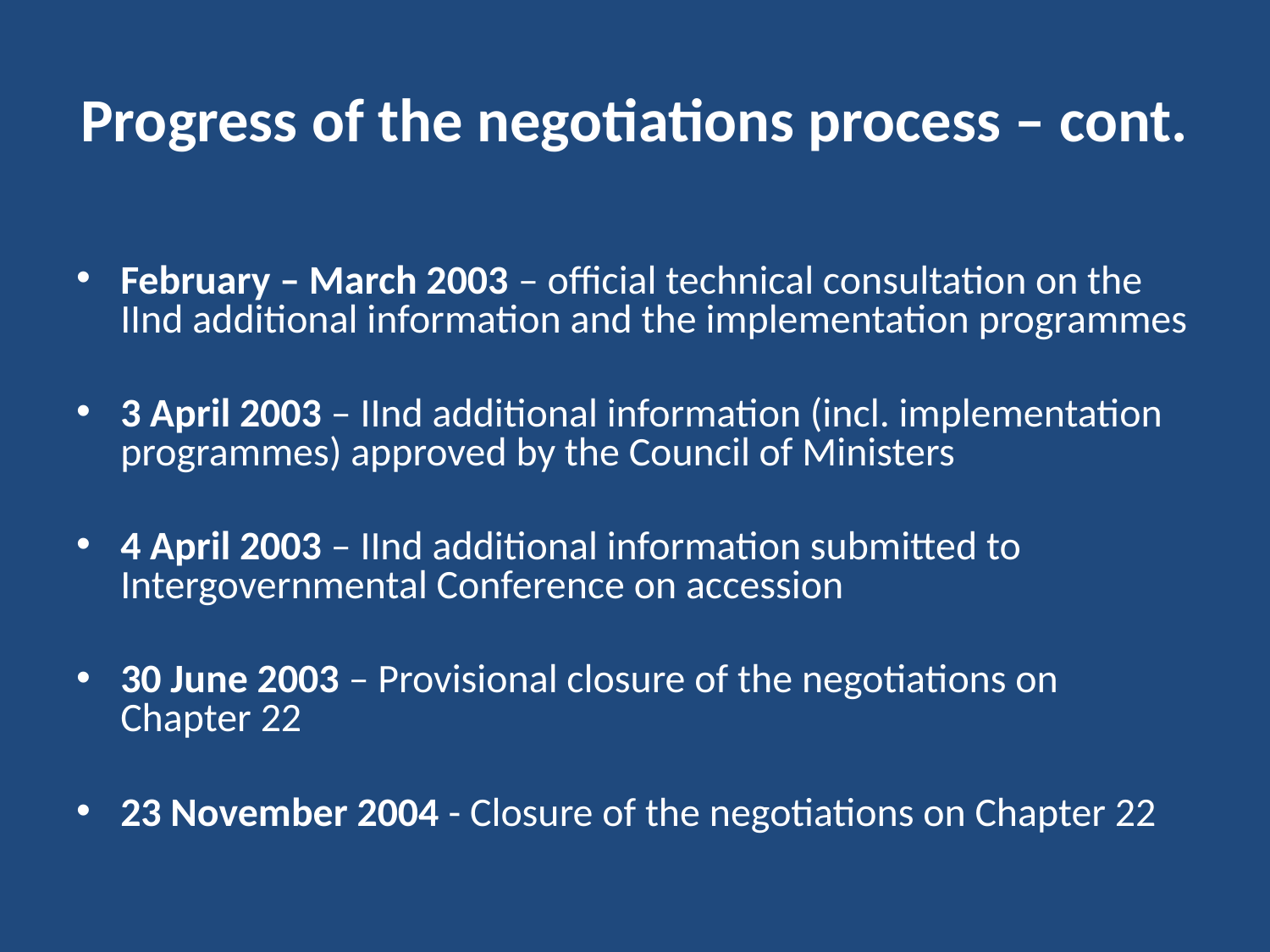

# Progress of the negotiations process – cont.
February – March 2003 – official technical consultation on the IInd additional information and the implementation programmes

3 April 2003 – IInd additional information (incl. implementation programmes) approved by the Council of Ministers

4 April 2003 – IInd additional information submitted to Intergovernmental Conference on accession

30 June 2003 – Provisional closure of the negotiations on Chapter 22

23 November 2004 - Closure of the negotiations on Chapter 22